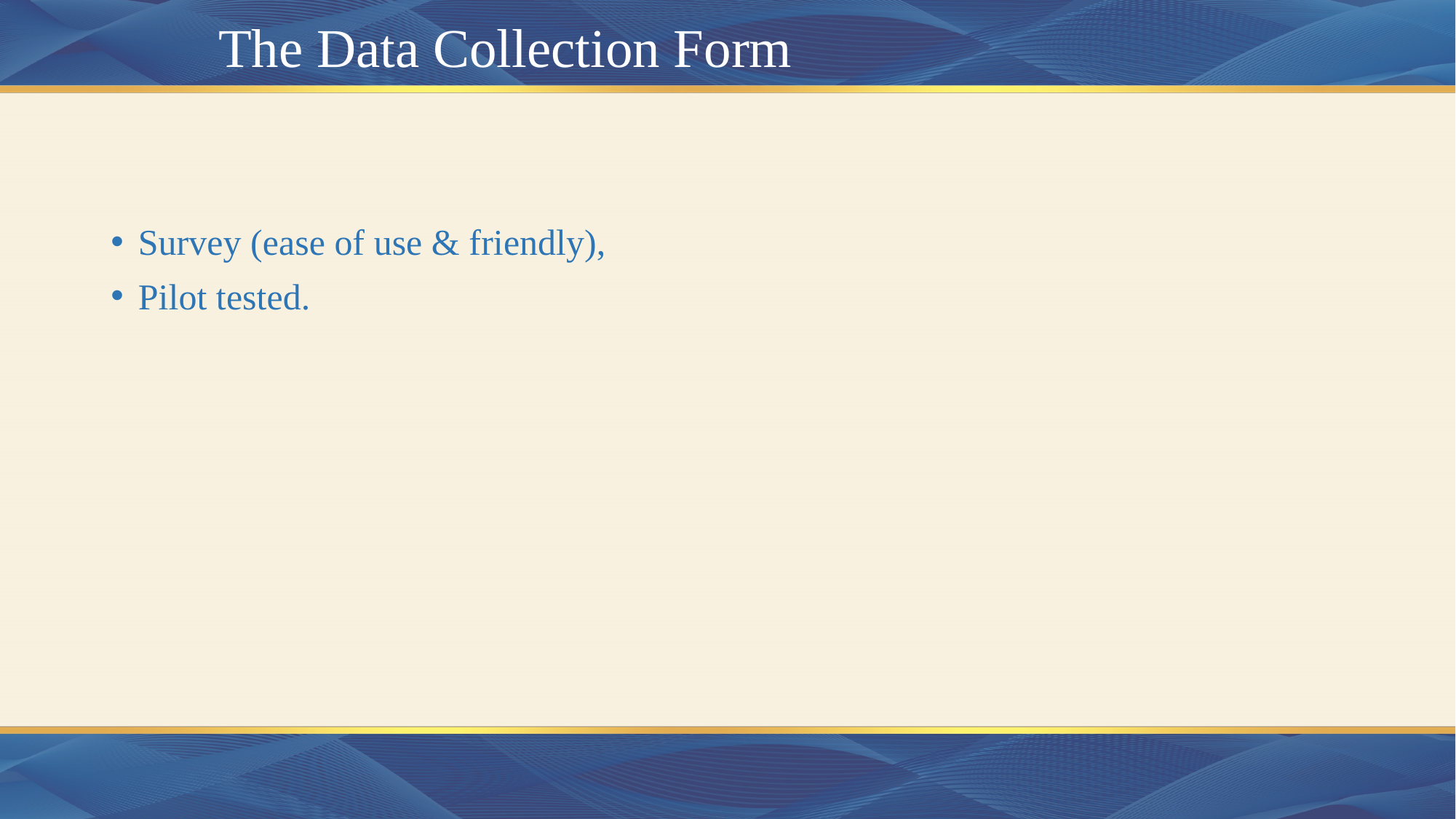

# The Data Collection Form
Survey (ease of use & friendly),
Pilot tested.